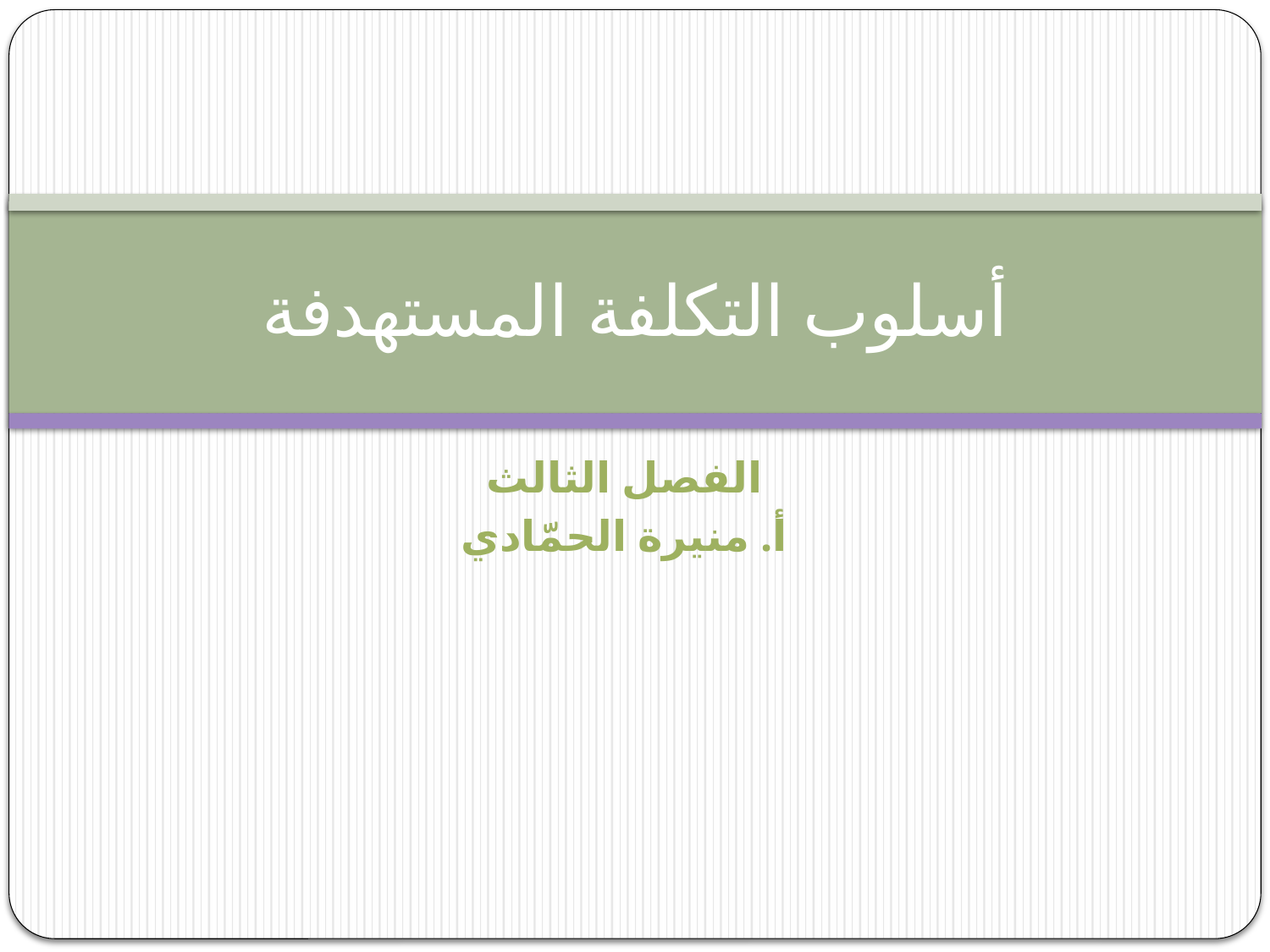

# أسلوب التكلفة المستهدفة
الفصل الثالث
أ. منيرة الحمّادي